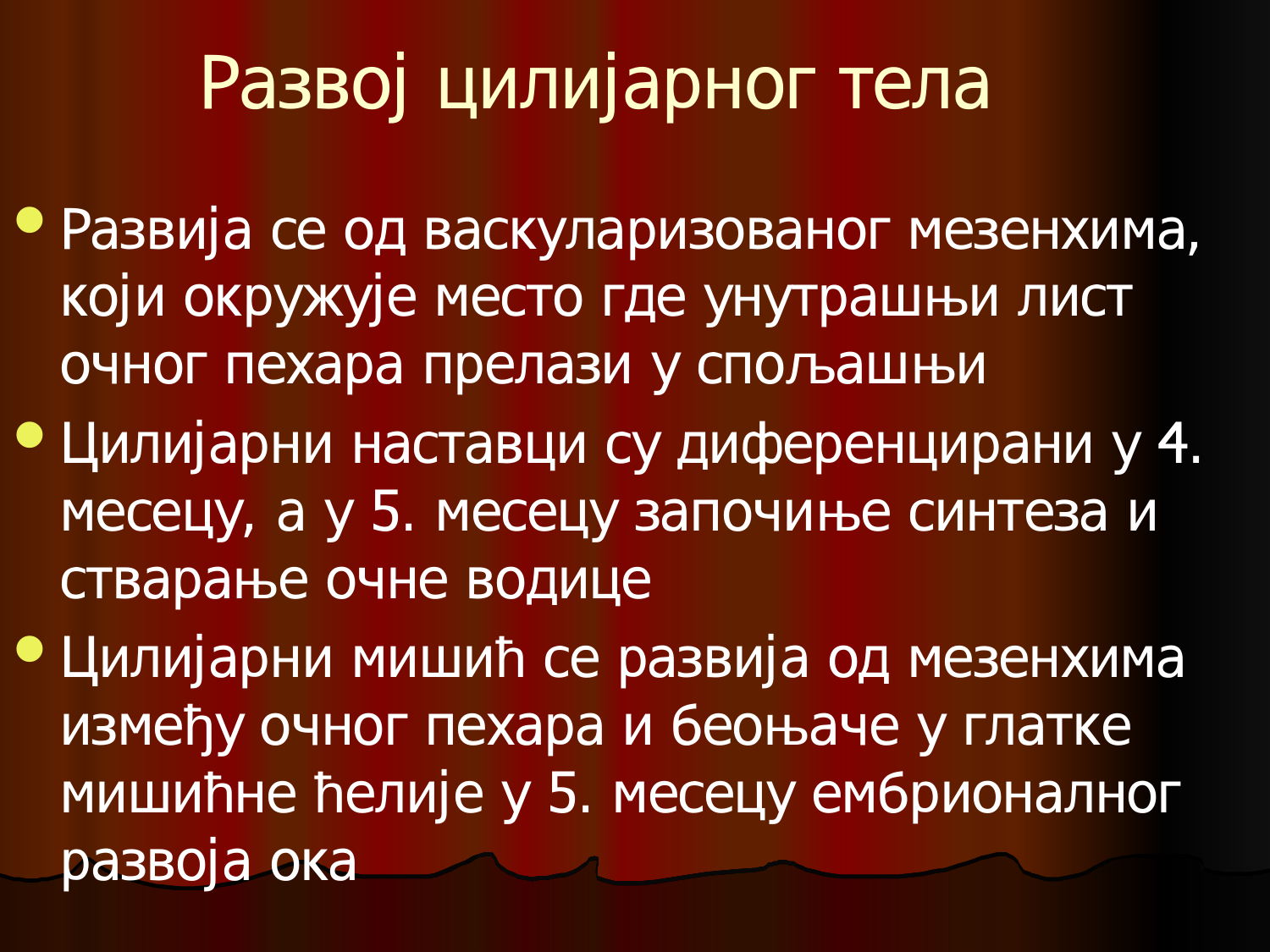

# Развој цилијарног тела
Развија се од васкуларизованог мезенхима, који окружује место где унутрашњи лист очног пехара прелази у спољашњи
Цилијарни наставци су диференцирани у 4. месецу, а у 5. месецу започиње синтеза и стварање очне водице
Цилијарни мишић се развија од мезенхима између очног пехара и беоњаче у глатке мишићне ћелије у 5. месецу ембрионалног развоја ока